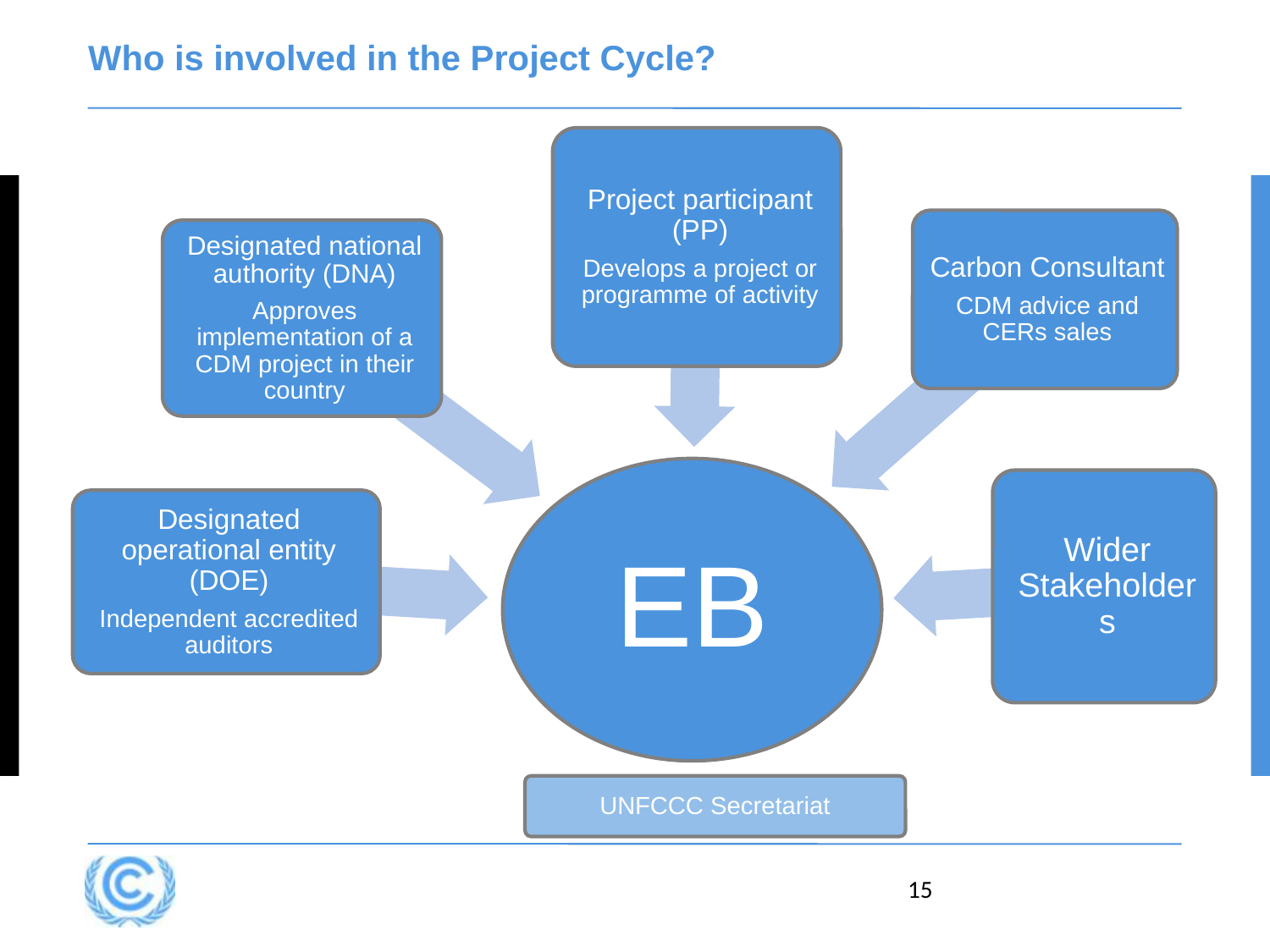

# Who is involved in the Project Cycle?
EB
Designated operational entity (DOE)
Independent accredited auditors
Designated national authority (DNA)
Approves implementation of a CDM project in their country
Project participant (PP)
Develops a project or programme of activity
Carbon Consultant
CDM advice and CERs sales
Wider Stakeholders

UNFCCC Secretariat
15